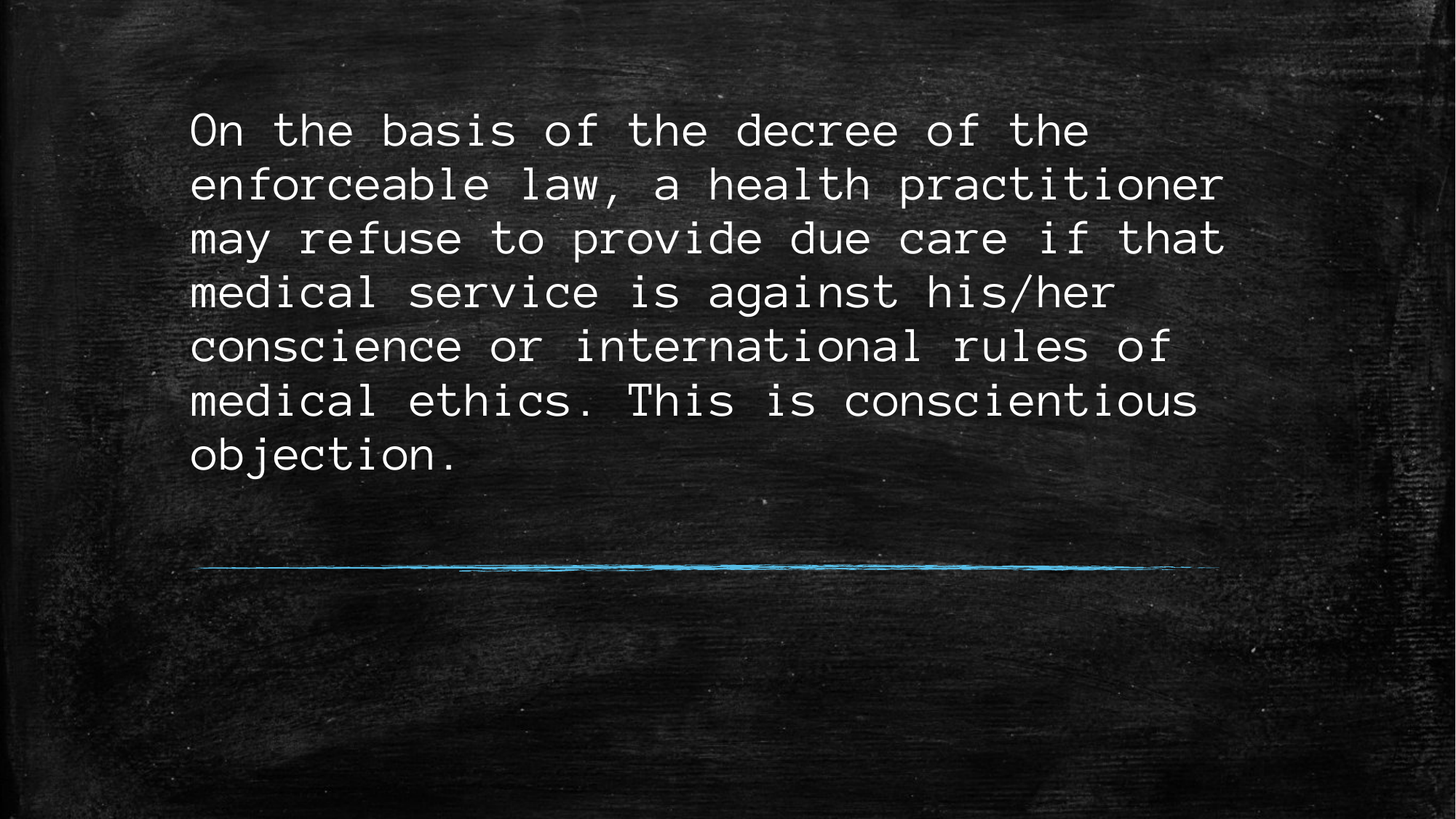

# On the basis of the decree of the enforceable law, a health practitioner may refuse to provide due care if that medical service is against his/her conscience or international rules of medical ethics. This is conscientious objection.